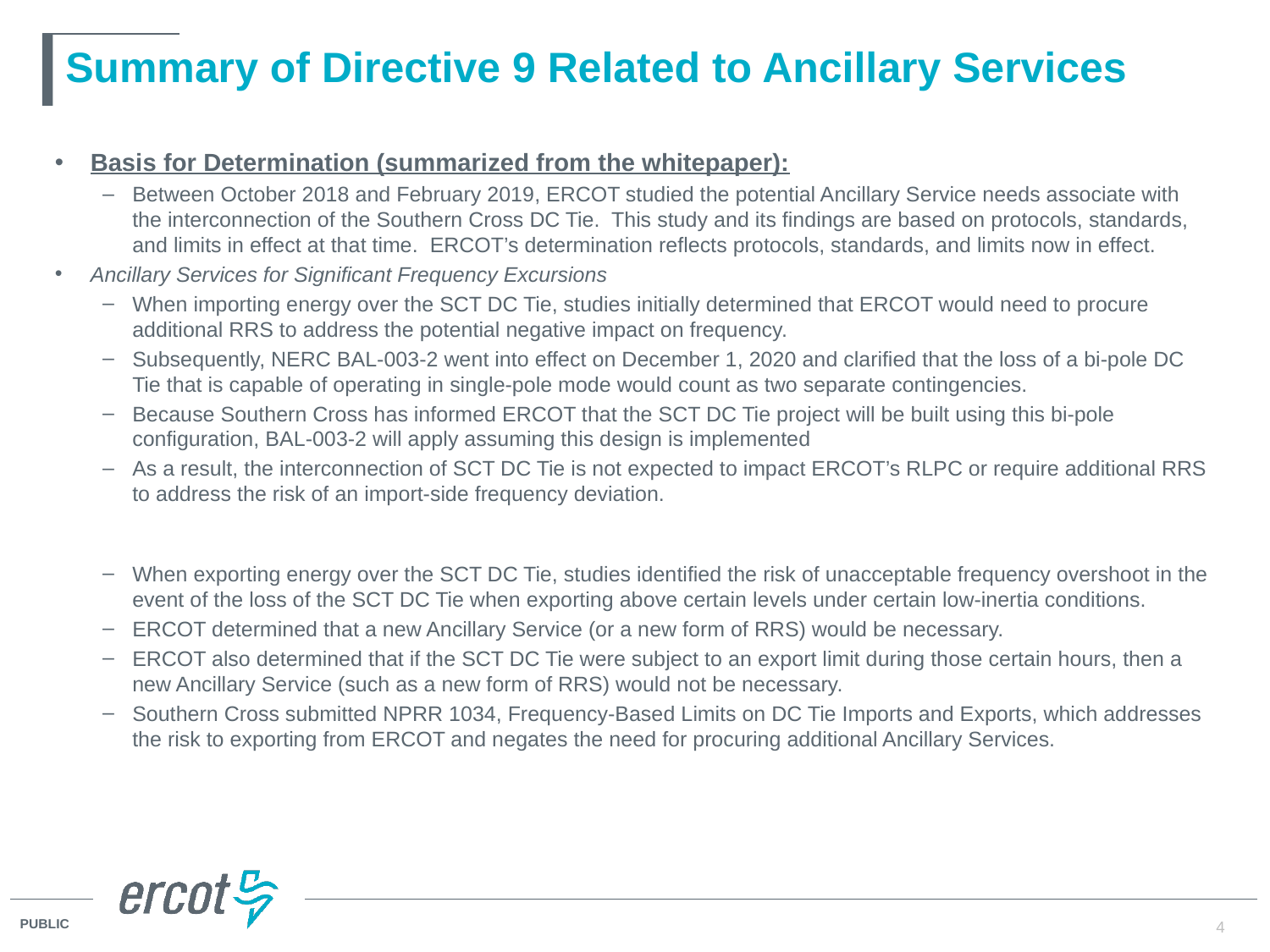

# Summary of Directive 9 Related to Ancillary Services

Basis for Determination (summarized from the whitepaper):
Between October 2018 and February 2019, ERCOT studied the potential Ancillary Service needs associate with the interconnection of the Southern Cross DC Tie.  This study and its findings are based on protocols, standards, and limits in effect at that time.  ERCOT’s determination reflects protocols, standards, and limits now in effect.
Ancillary Services for Significant Frequency Excursions
When importing energy over the SCT DC Tie, studies initially determined that ERCOT would need to procure additional RRS to address the potential negative impact on frequency.
Subsequently, NERC BAL-003-2 went into effect on December 1, 2020 and clarified that the loss of a bi-pole DC Tie that is capable of operating in single-pole mode would count as two separate contingencies.
Because Southern Cross has informed ERCOT that the SCT DC Tie project will be built using this bi-pole configuration, BAL-003-2 will apply assuming this design is implemented
As a result, the interconnection of SCT DC Tie is not expected to impact ERCOT’s RLPC or require additional RRS to address the risk of an import-side frequency deviation.

When exporting energy over the SCT DC Tie, studies identified the risk of unacceptable frequency overshoot in the event of the loss of the SCT DC Tie when exporting above certain levels under certain low-inertia conditions.
ERCOT determined that a new Ancillary Service (or a new form of RRS) would be necessary.
ERCOT also determined that if the SCT DC Tie were subject to an export limit during those certain hours, then a new Ancillary Service (such as a new form of RRS) would not be necessary.
Southern Cross submitted NPRR 1034, Frequency-Based Limits on DC Tie Imports and Exports, which addresses the risk to exporting from ERCOT and negates the need for procuring additional Ancillary Services.

4